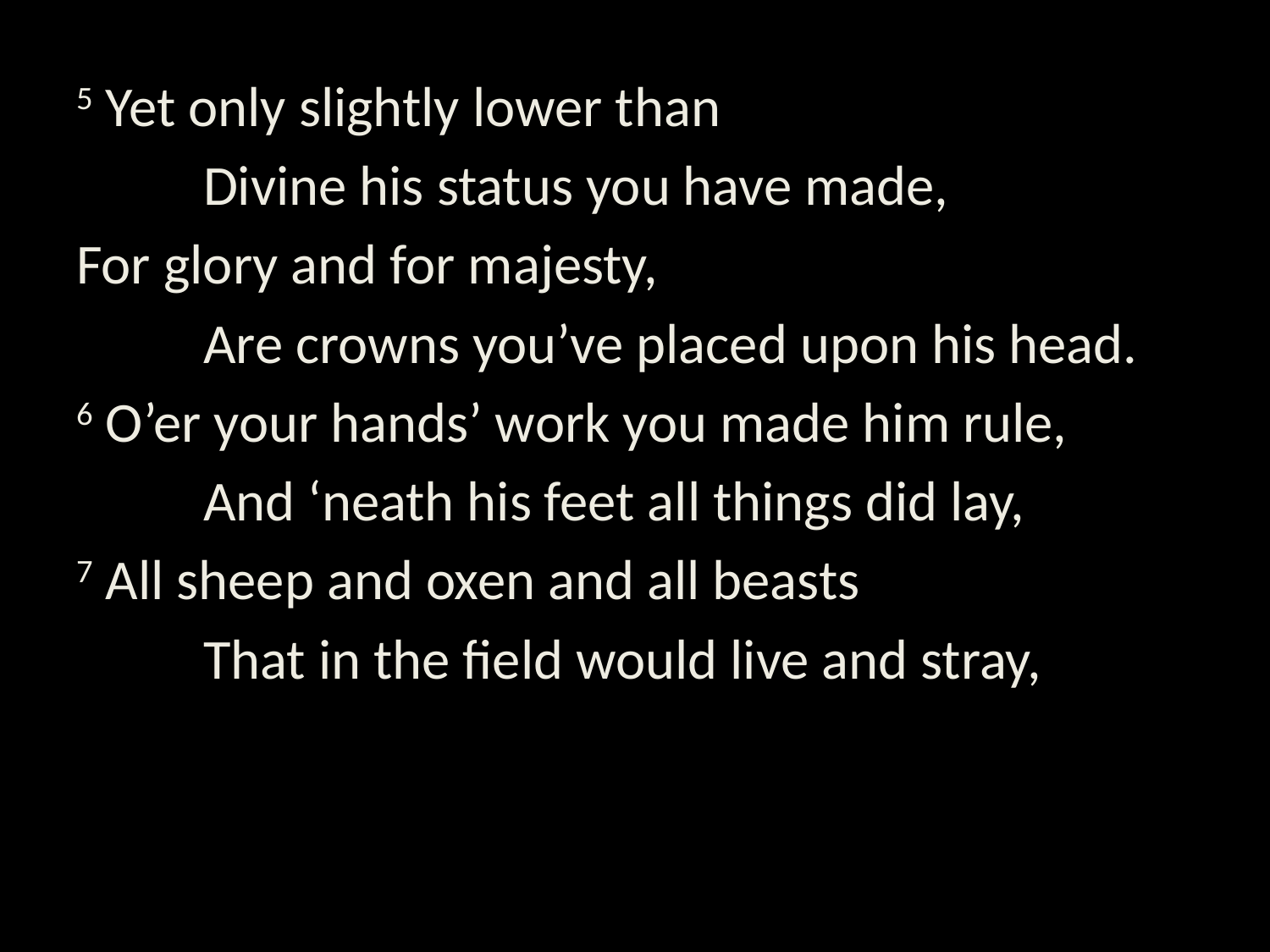

5 Yet only slightly lower than
	Divine his status you have made,
For glory and for majesty,
	Are crowns you’ve placed upon his head.
6 O’er your hands’ work you made him rule,
	And ‘neath his feet all things did lay,
7 All sheep and oxen and all beasts
	That in the field would live and stray,